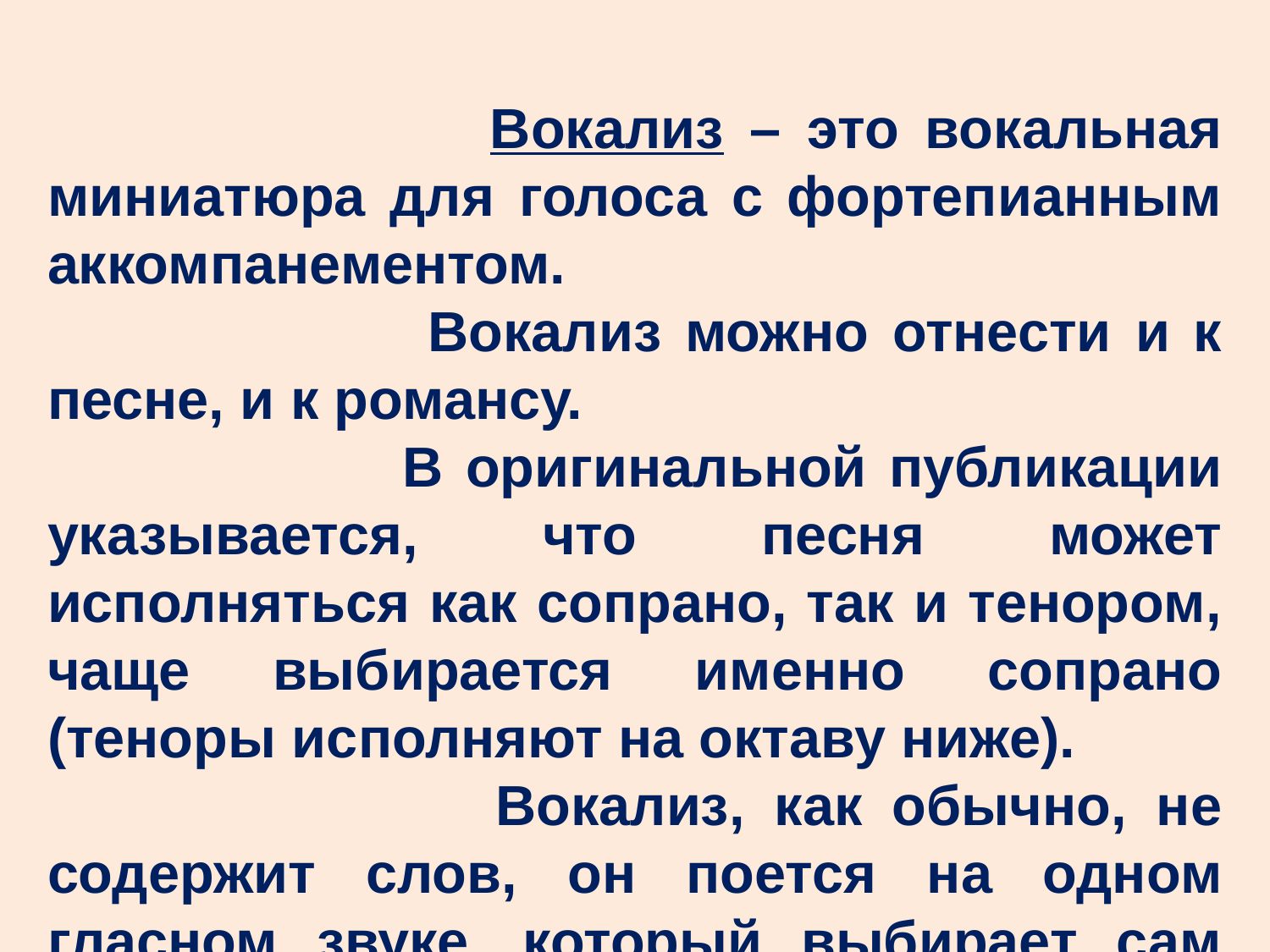

Вокализ – это вокальная миниатюра для голоса с фортепианным аккомпанементом.
                Вокализ можно отнести и к песне, и к романсу.
                В оригинальной публикации указывается, что песня может исполняться как сопрано, так и тенором, чаще выбирается именно сопрано (теноры исполняют на октаву ниже).
               Вокализ, как обычно, не содержит слов, он поется на одном гласном звуке, который выбирает сам исполнитель.